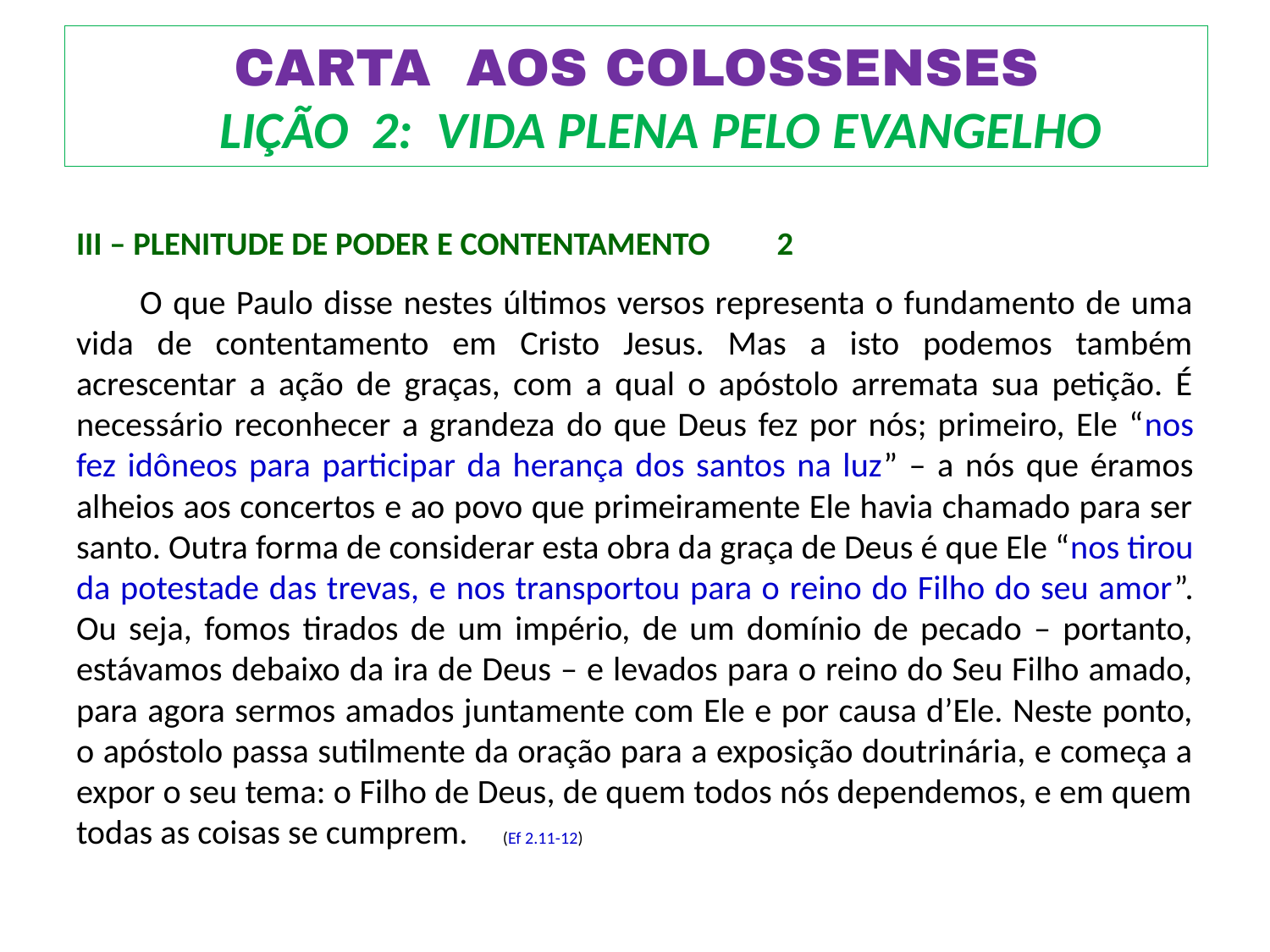

# CARTA  AOS COLOSSENSES LIÇÃO  2:  VIDA PLENA PELO EVANGELHO
III – PLENITUDE DE PODER E CONTENTAMENTO 		 2

	 O que Paulo disse nestes últimos versos representa o fundamento de uma vida de contentamento em Cristo Jesus. Mas a isto podemos também acrescentar a ação de graças, com a qual o apóstolo arremata sua petição. É necessário reconhecer a grandeza do que Deus fez por nós; primeiro, Ele “nos fez idôneos para participar da herança dos santos na luz” – a nós que éramos alheios aos concertos e ao povo que primeiramente Ele havia chamado para ser santo. Outra forma de considerar esta obra da graça de Deus é que Ele “nos tirou da potestade das trevas, e nos transportou para o reino do Filho do seu amor”. Ou seja, fomos tirados de um império, de um domínio de pecado – portanto, estávamos debaixo da ira de Deus – e levados para o reino do Seu Filho amado, para agora sermos amados juntamente com Ele e por causa d’Ele. Neste ponto, o apóstolo passa sutilmente da oração para a exposição doutrinária, e começa a expor o seu tema: o Filho de Deus, de quem todos nós dependemos, e em quem todas as coisas se cumprem.	(Ef 2.11-12)